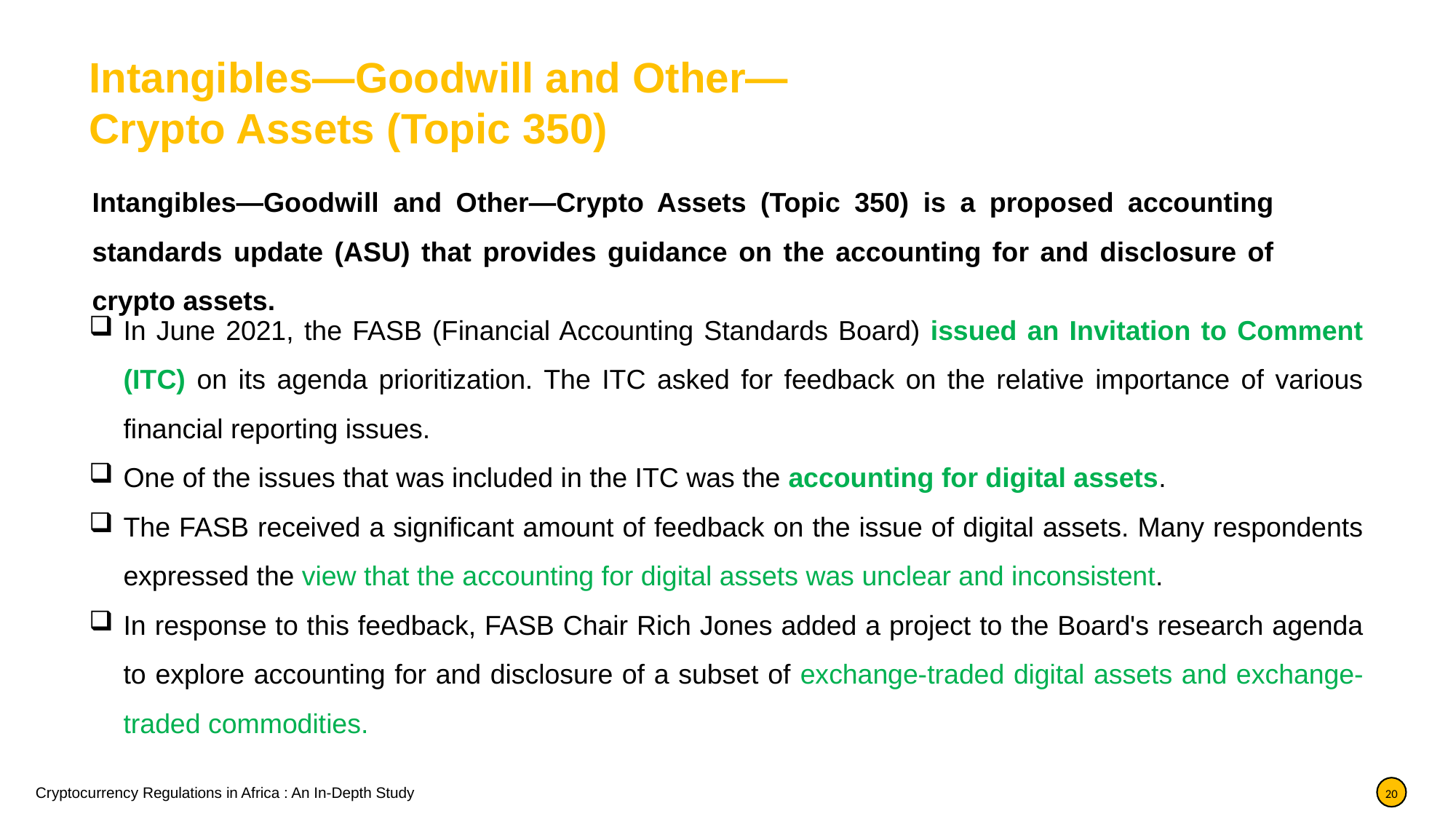

Intangibles—Goodwill and Other—Crypto Assets (Topic 350)
Intangibles—Goodwill and Other—Crypto Assets (Topic 350) is a proposed accounting standards update (ASU) that provides guidance on the accounting for and disclosure of crypto assets.
In June 2021, the FASB (Financial Accounting Standards Board) issued an Invitation to Comment (ITC) on its agenda prioritization. The ITC asked for feedback on the relative importance of various financial reporting issues.
One of the issues that was included in the ITC was the accounting for digital assets.
The FASB received a significant amount of feedback on the issue of digital assets. Many respondents expressed the view that the accounting for digital assets was unclear and inconsistent.
In response to this feedback, FASB Chair Rich Jones added a project to the Board's research agenda to explore accounting for and disclosure of a subset of exchange-traded digital assets and exchange-traded commodities.
Cryptocurrency Regulations in Africa : An In-Depth Study
20

20